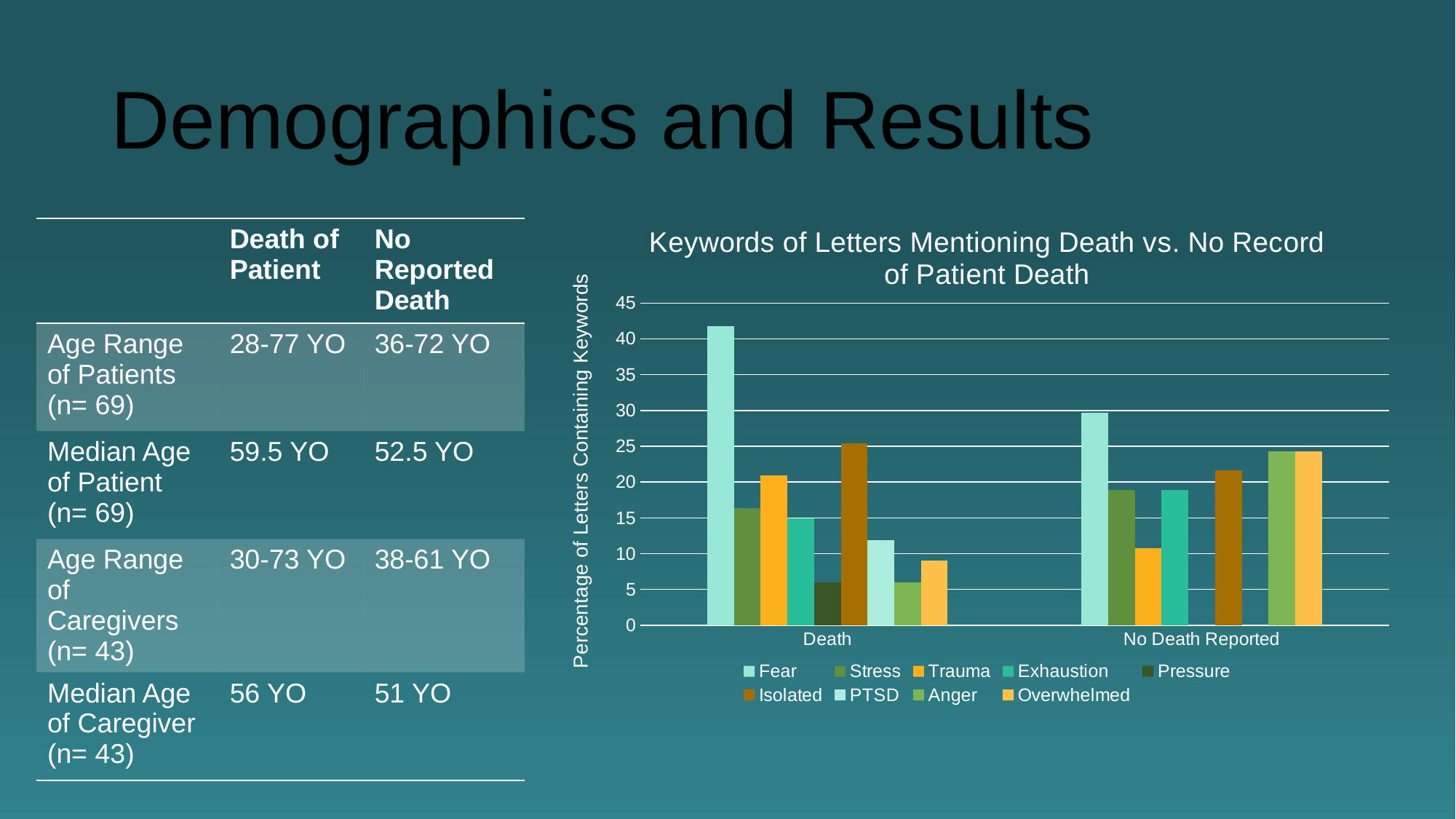

# Demographics and Results

### Chart: Keywords of Letters Mentioning Death vs. No Record of Patient Death

| Category | Fear | Stress | Trauma | Exhaustion | Pressure | Isolated | PTSD | Anger | Overwhelmed |
|---|---|---|---|---|---|---|---|---|---|
| Death | 41.8 | 16.4 | 20.9 | 14.9 | 6.0 | 25.4 | 11.9 | 6.0 | 9.0 |
| No Death Reported | 29.7 | 18.9 | 10.8 | 18.9 | 0.0 | 21.6 | 0.0 | 24.3 | 24.3 |
|  | Death of Patient | No Reported Death |
| --- | --- | --- |
| Age Range of Patients (n= 69) | 28-77 YO | 36-72 YO |
| Median Age of Patient (n= 69) | 59.5 YO | 52.5 YO |
| Age Range of Caregivers (n= 43) | 30-73 YO | 38-61 YO |
| Median Age of Caregiver (n= 43) | 56 YO | 51 YO |